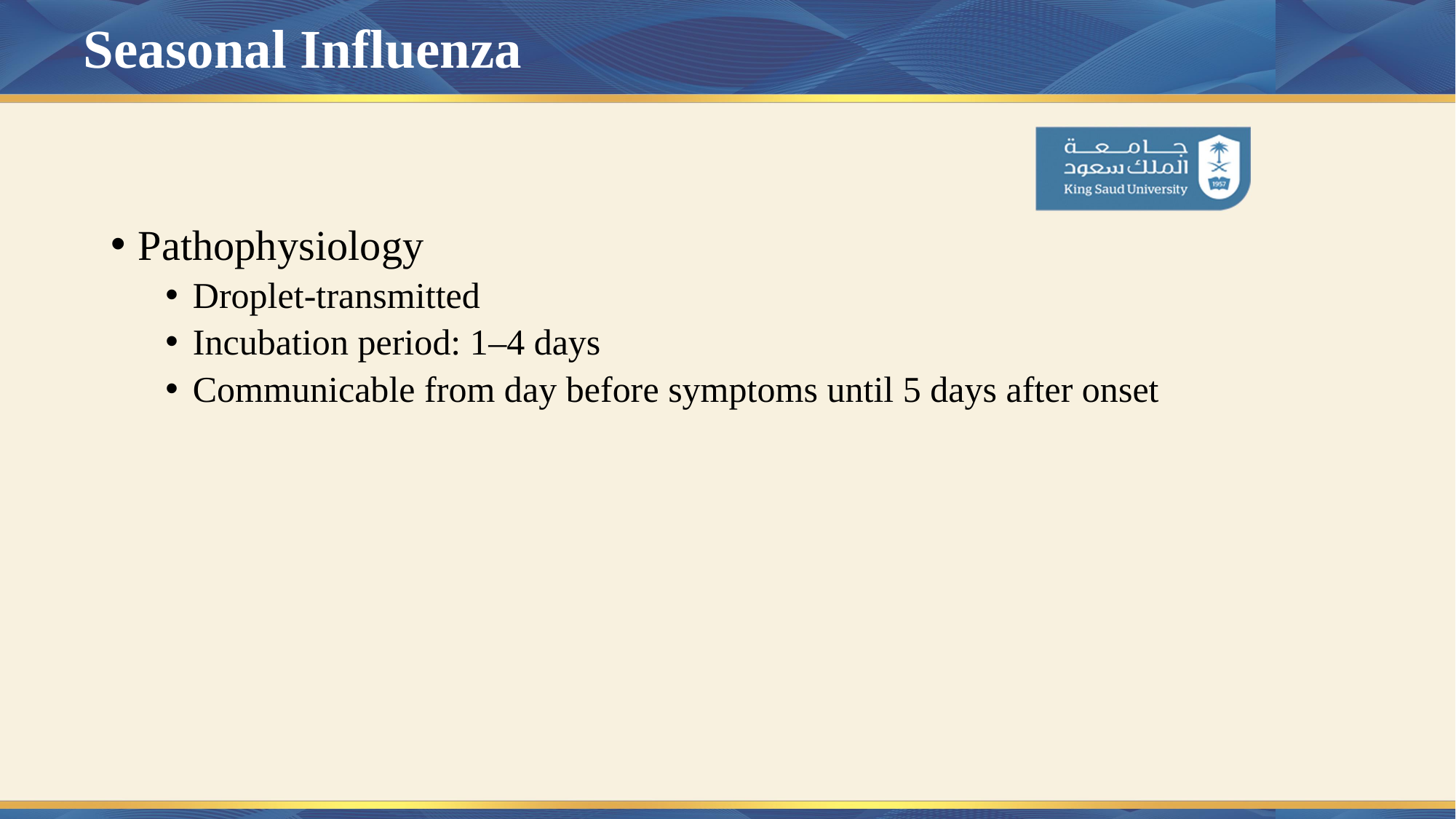

# Seasonal Influenza
Pathophysiology
Droplet-transmitted
Incubation period: 1–4 days
Communicable from day before symptoms until 5 days after onset